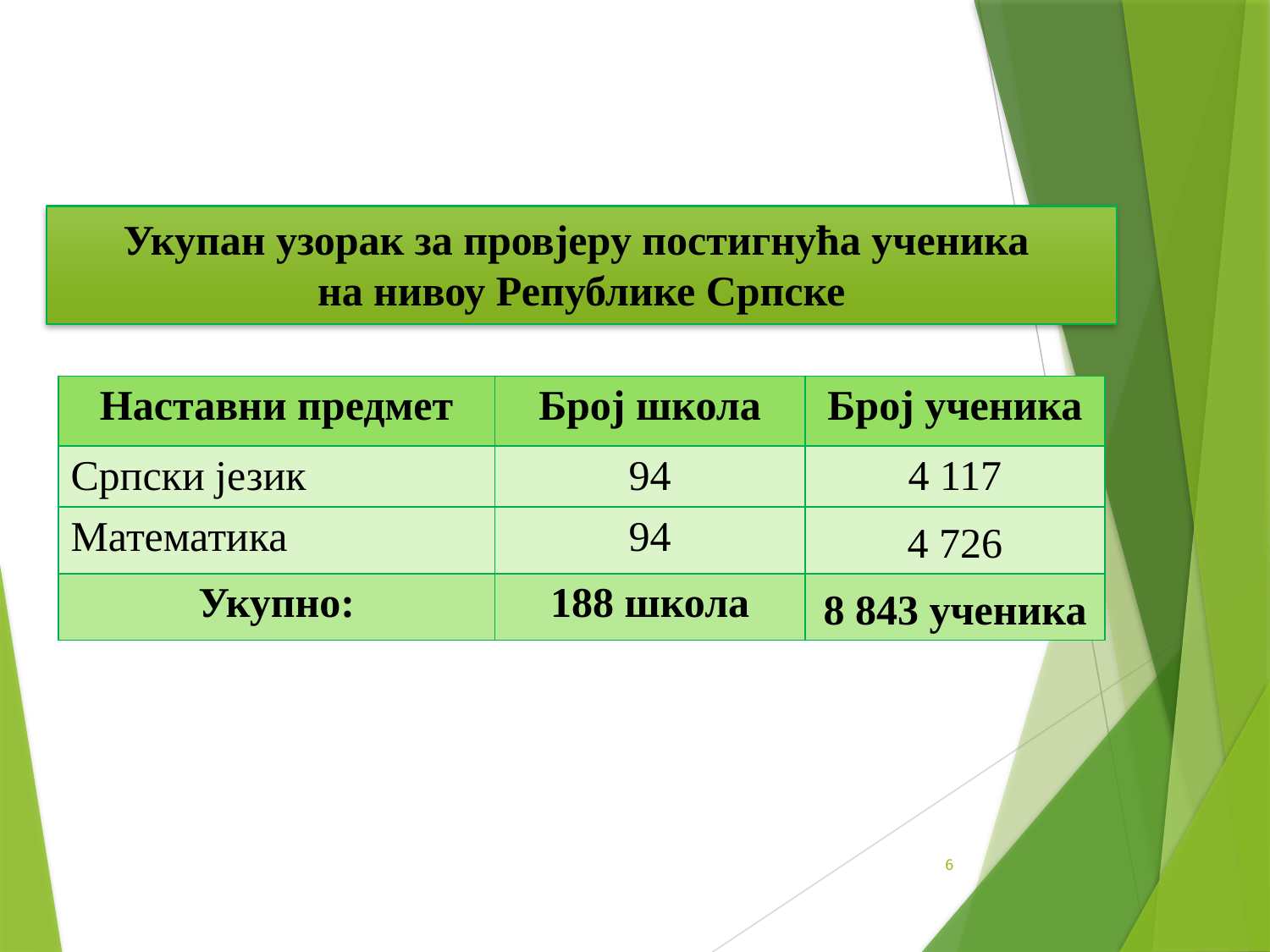

Укупан узорак за провјеру постигнућа ученика
на нивоу Републике Српске
| Наставни предмет | Број школа | Број ученика |
| --- | --- | --- |
| Српски језик | 94 | 4 117 |
| Математика | 94 | 4 726 |
| Укупно: | 188 школа | 8 843 ученика |
6